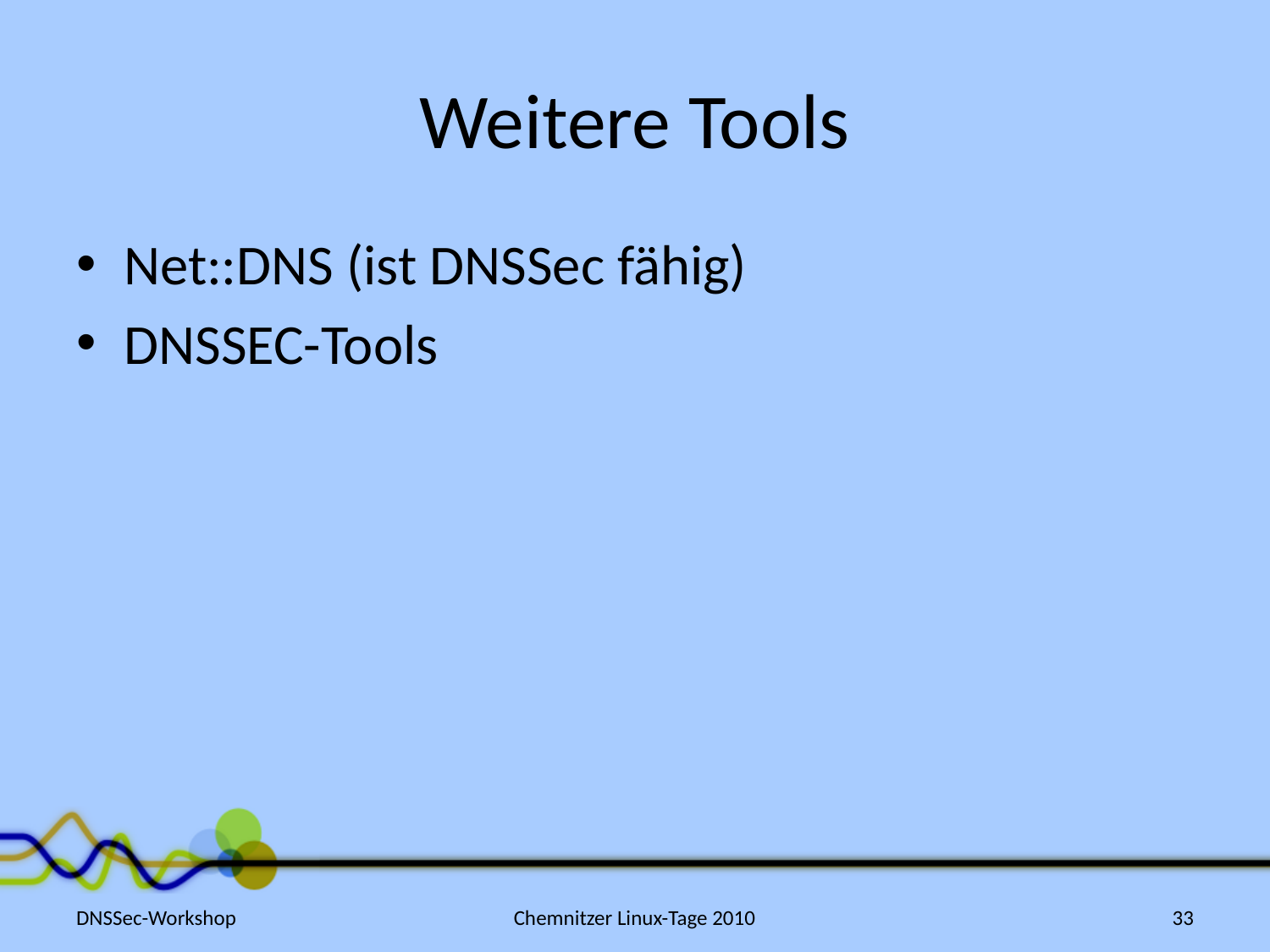

# Weitere Tools
Net::DNS (ist DNSSec fähig)
DNSSEC-Tools
DNSSec-Workshop
Chemnitzer Linux-Tage 2010
33